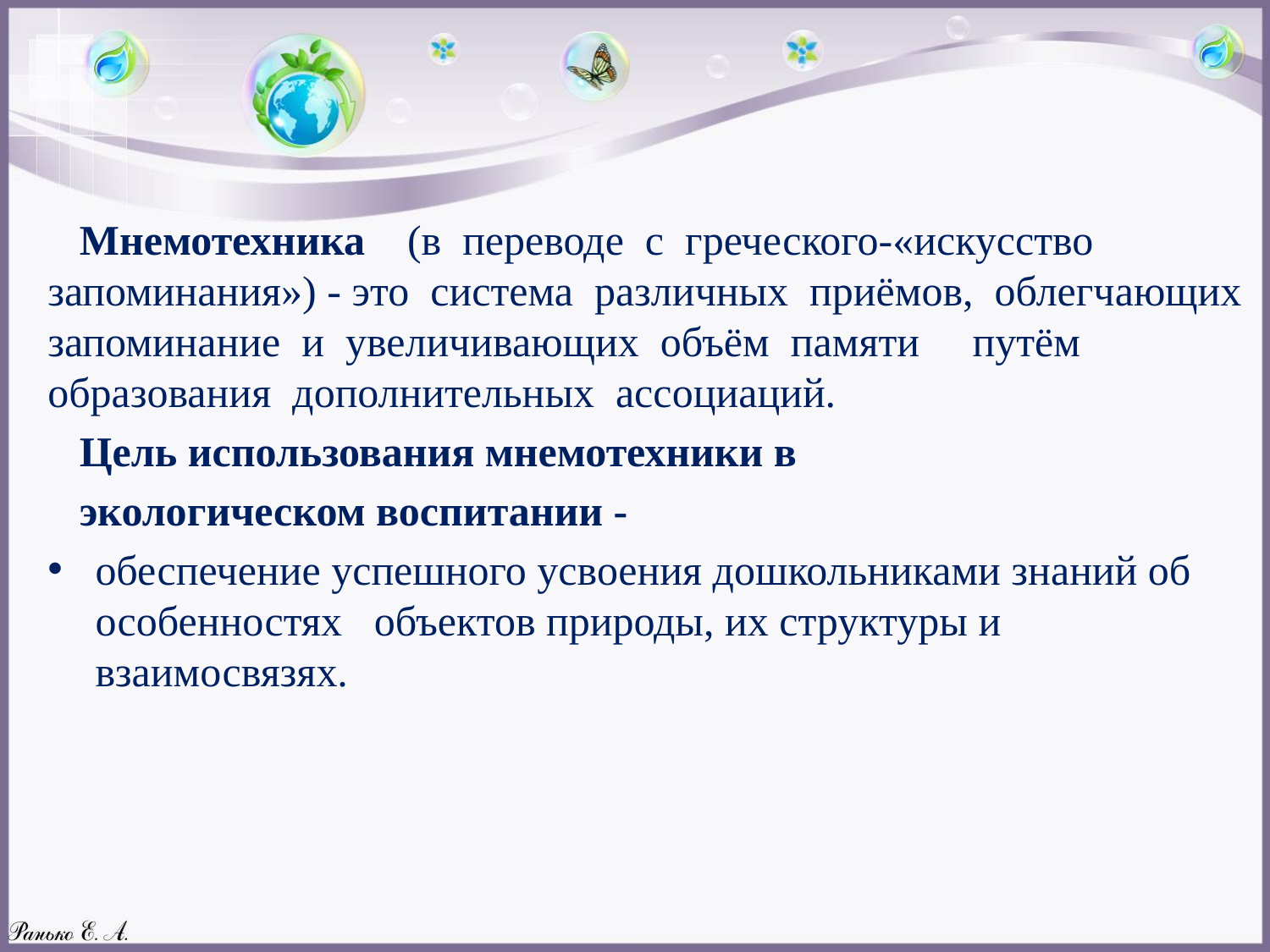

#
   Мнемотехника    (в  переводе  с  греческого-«искусство   запоминания») - это  система  различных  приёмов,  облегчающих  запоминание  и  увеличивающих  объём  памяти     путём образования  дополнительных  ассоциаций.
   Цель использования мнемотехники в
   экологическом воспитании -
обеспечение успешного усвоения дошкольниками знаний об особенностях   объектов природы, их структуры и взаимосвязях.